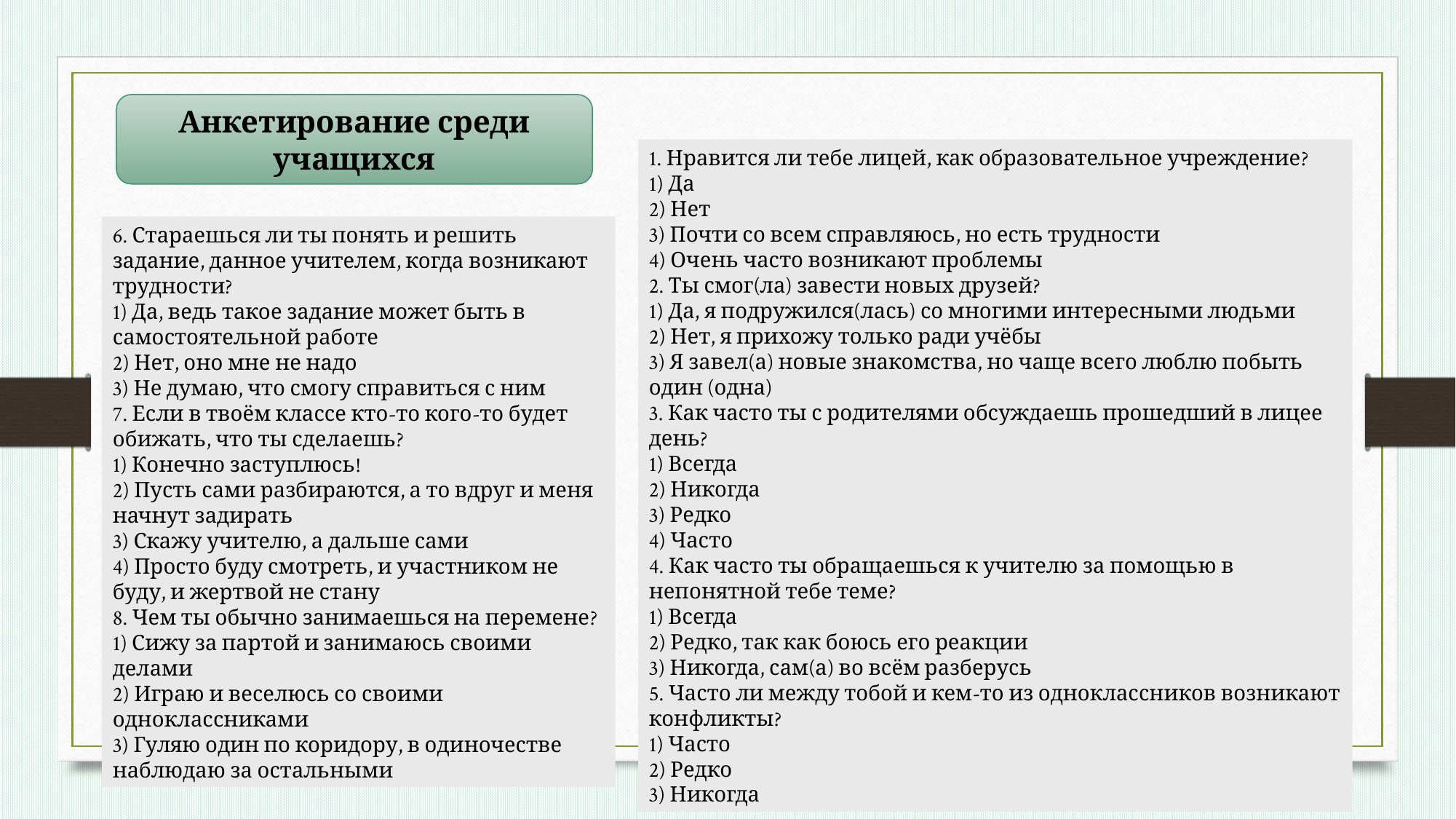

Анкетирование среди учащихся
1. Нравится ли тебе лицей, как образовательное учреждение?
1) Да
2) Нет
3) Почти со всем справляюсь, но есть трудности
4) Очень часто возникают проблемы
2. Ты смог(ла) завести новых друзей?
1) Да, я подружился(лась) со многими интересными людьми
2) Нет, я прихожу только ради учёбы
3) Я завел(а) новые знакомства, но чаще всего люблю побыть один (одна)
3. Как часто ты с родителями обсуждаешь прошедший в лицее день?
1) Всегда
2) Никогда
3) Редко
4) Часто
4. Как часто ты обращаешься к учителю за помощью в непонятной тебе теме?
1) Всегда
2) Редко, так как боюсь его реакции
3) Никогда, сам(а) во всём разберусь
5. Часто ли между тобой и кем-то из одноклассников возникают конфликты?
1) Часто
2) Редко
3) Никогда
6. Стараешься ли ты понять и решить задание, данное учителем, когда возникают трудности?
1) Да, ведь такое задание может быть в самостоятельной работе
2) Нет, оно мне не надо
3) Не думаю, что смогу справиться с ним
7. Если в твоём классе кто-то кого-то будет обижать, что ты сделаешь?
1) Конечно заступлюсь!
2) Пусть сами разбираются, а то вдруг и меня начнут задирать
3) Скажу учителю, а дальше сами
4) Просто буду смотреть, и участником не буду, и жертвой не стану
8. Чем ты обычно занимаешься на перемене?
1) Сижу за партой и занимаюсь своими делами
2) Играю и веселюсь со своими одноклассниками
3) Гуляю один по коридору, в одиночестве наблюдаю за остальными